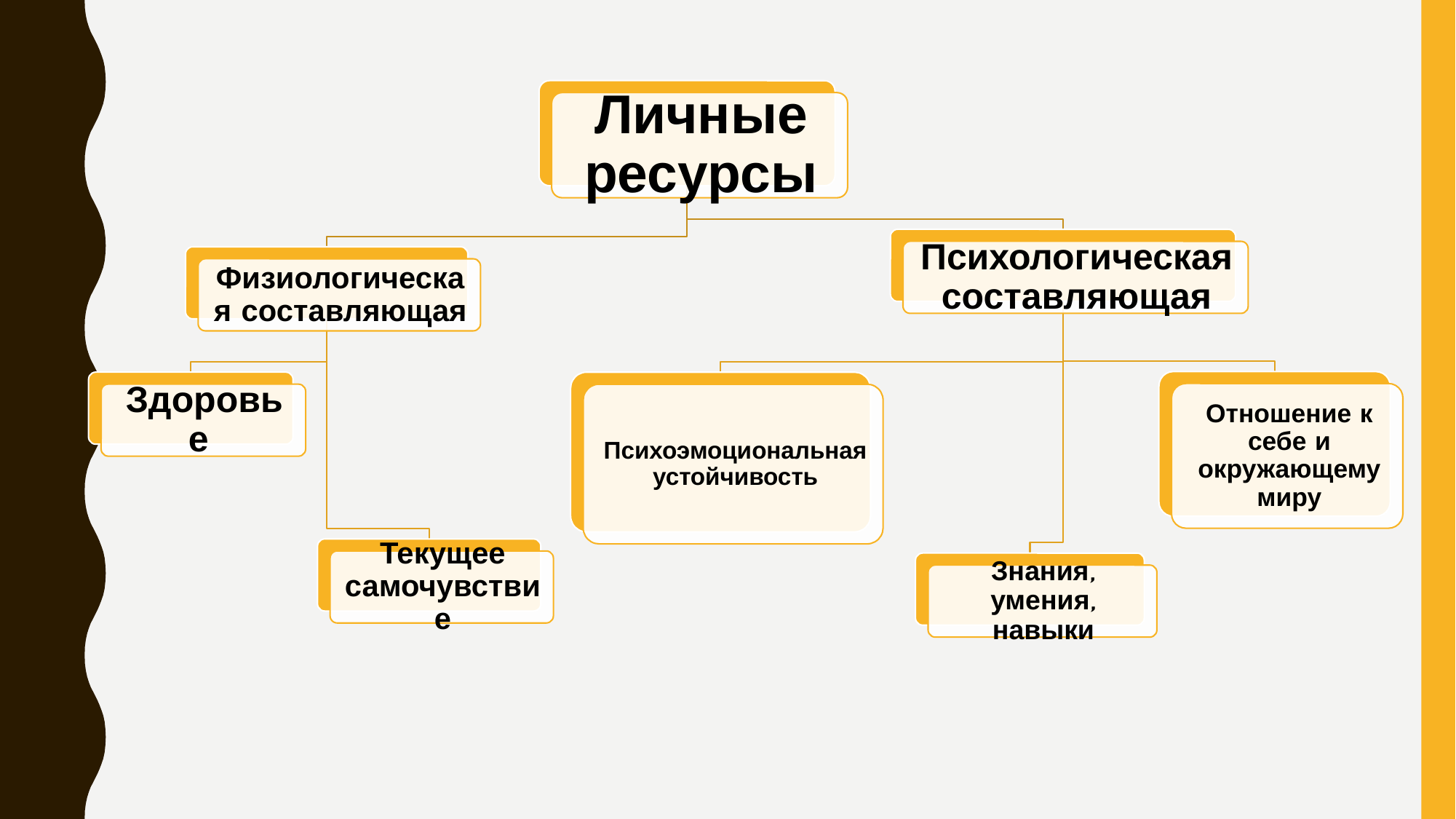

Личные ресурсы
Физиологическая составляющая
Здоровье
Текущее самочувствие
Психологическая составляющая
Психоэмоциональная устойчивость
Знания, умения, навыки
Отношение к себе и окружающему миру